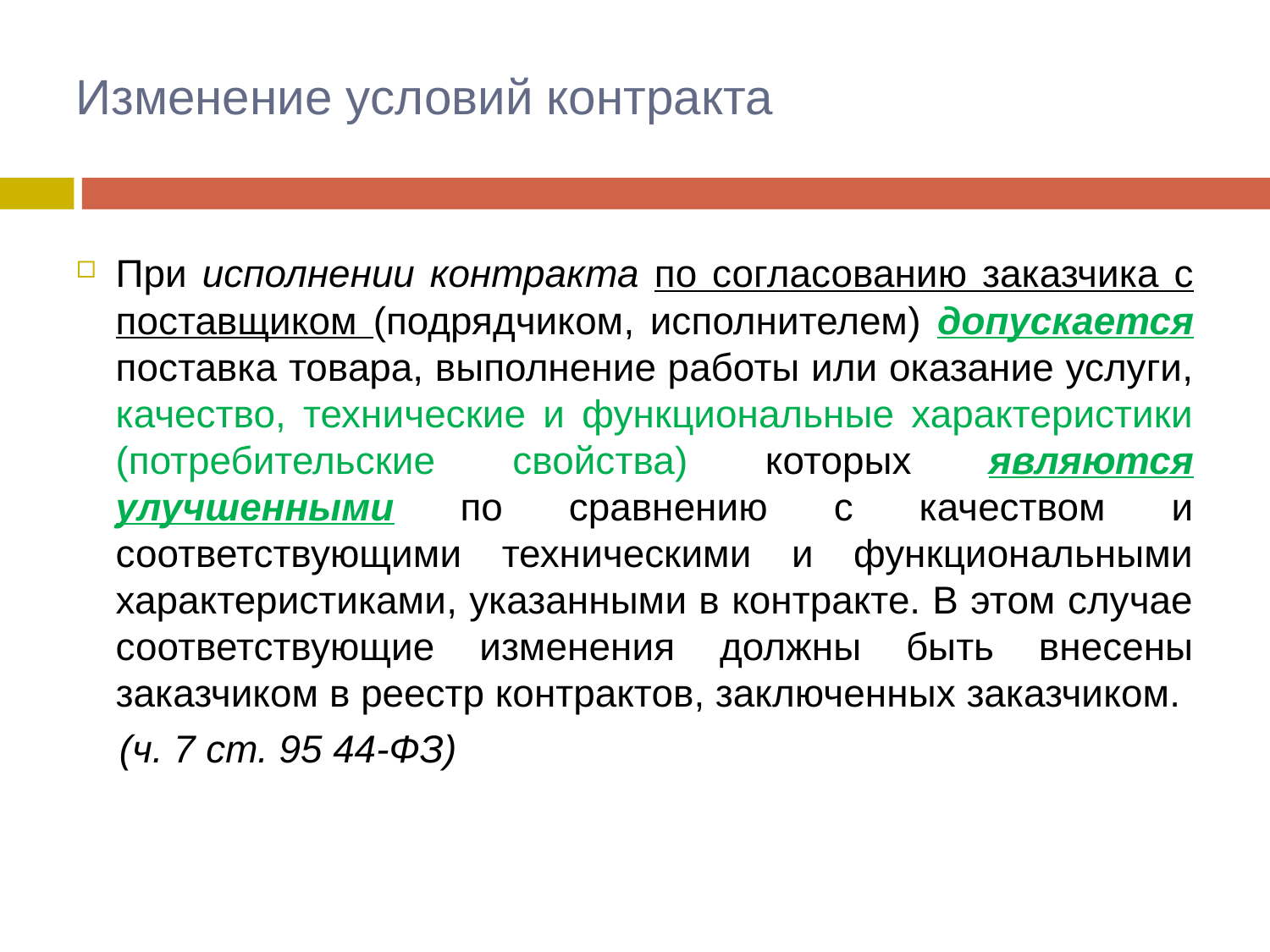

# Изменение условий контракта
При исполнении контракта по согласованию заказчика с поставщиком (подрядчиком, исполнителем) допускается поставка товара, выполнение работы или оказание услуги, качество, технические и функциональные характеристики (потребительские свойства) которых являются улучшенными по сравнению с качеством и соответствующими техническими и функциональными характеристиками, указанными в контракте. В этом случае соответствующие изменения должны быть внесены заказчиком в реестр контрактов, заключенных заказчиком.
    (ч. 7 ст. 95 44-ФЗ)